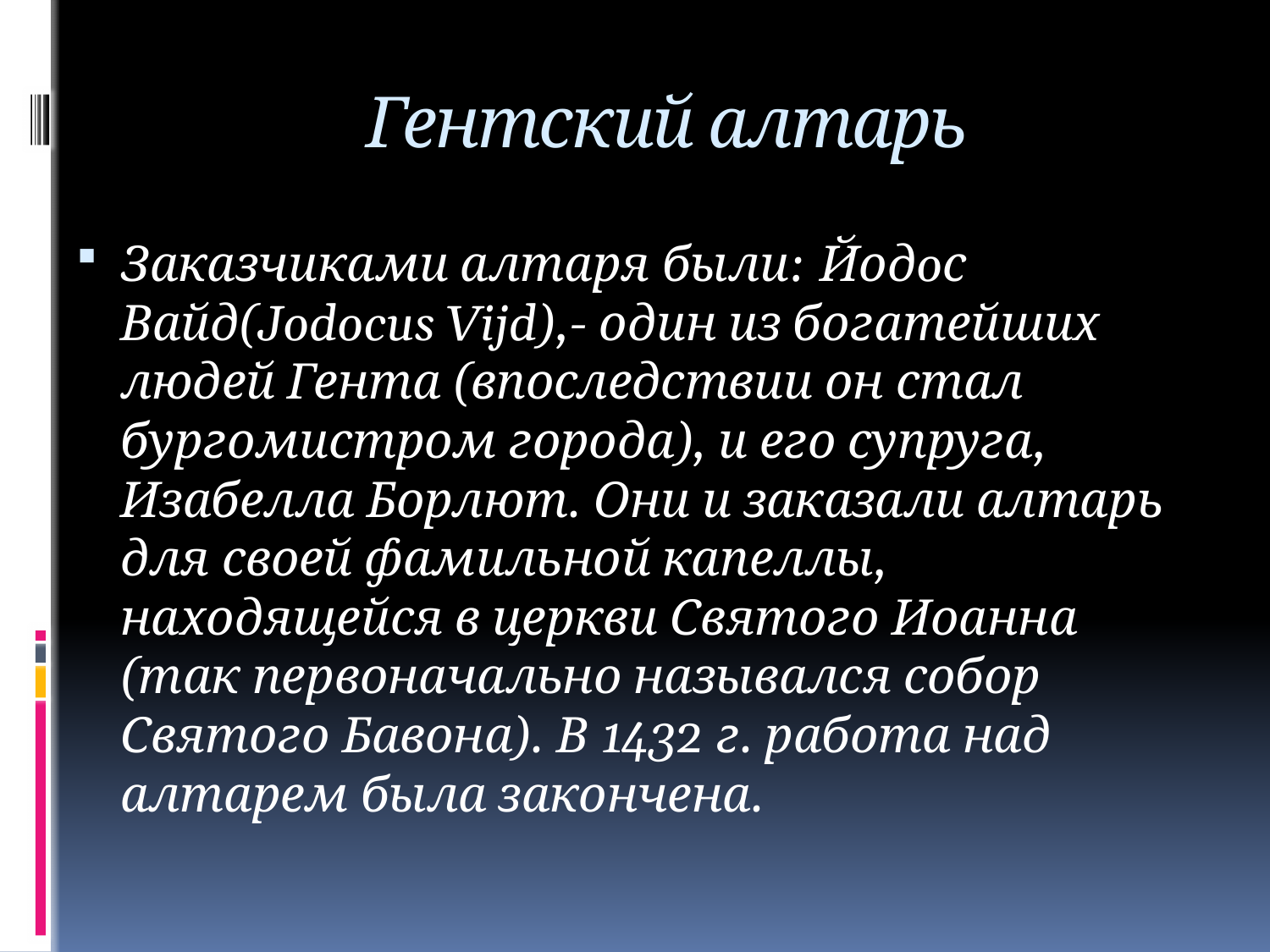

# Гентский алтарь
Заказчиками алтаря были: Йодoс Вайд(Jodocus Vijd),- один из богатейших людей Гента (впоследствии он стал бургомистром города), и его супруга, Изабелла Борлют. Они и заказали алтарь для своей фамильной капеллы, находящейся в церкви Святого Иоанна (так первоначально назывался собор Святого Бавона). В 1432 г. работа над алтарем была закончена.